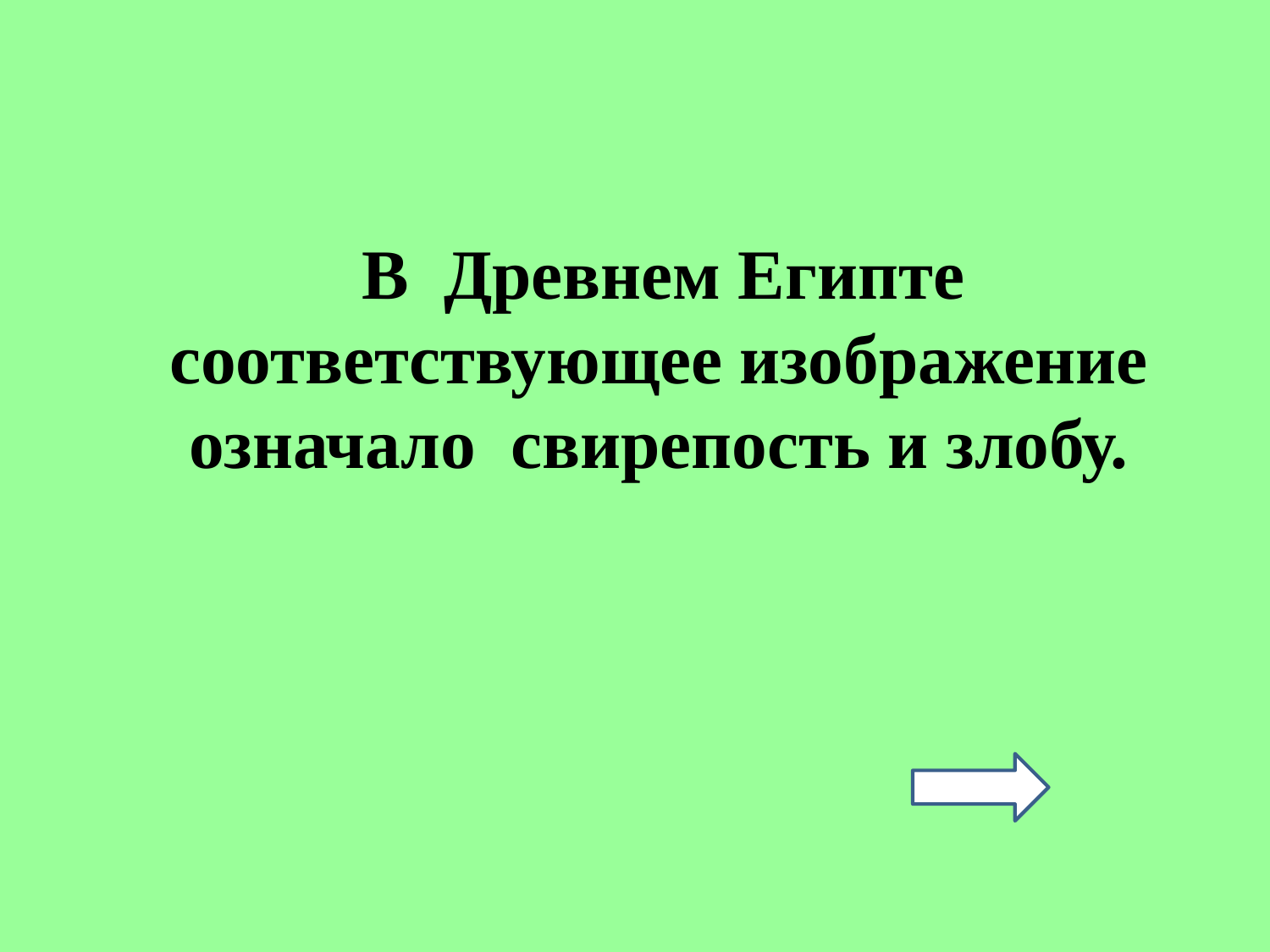

#
    В  Древнем Египте соответствующее изображение означало  свирепость и злобу.